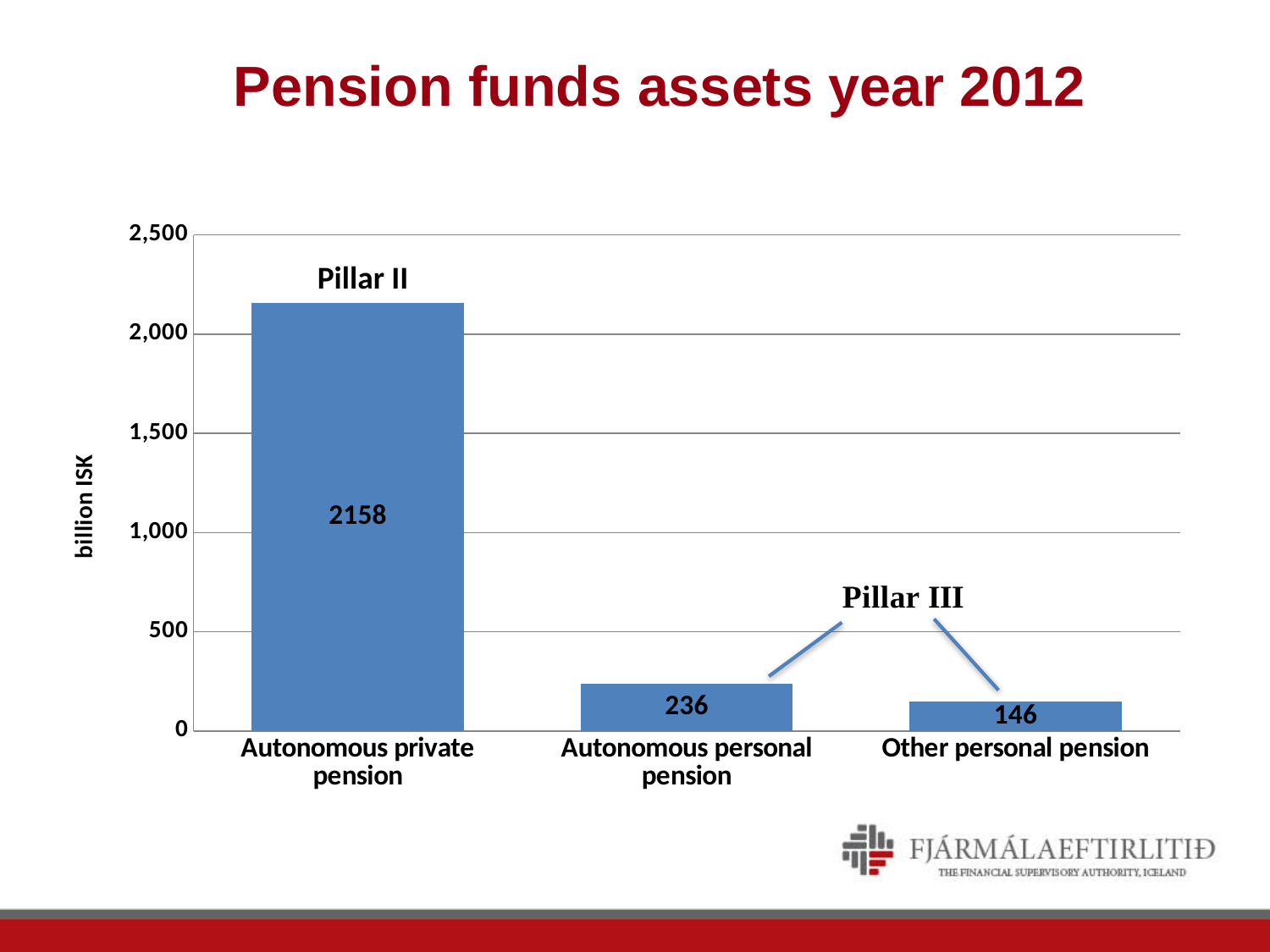

# Pension funds assets year 2012

### Chart

| Category |  |
|---|---|
| Autonomous private pension | 2158.0 |
| Autonomous personal pension | 236.0 |
| Other personal pension | 146.0 |
Pillar II